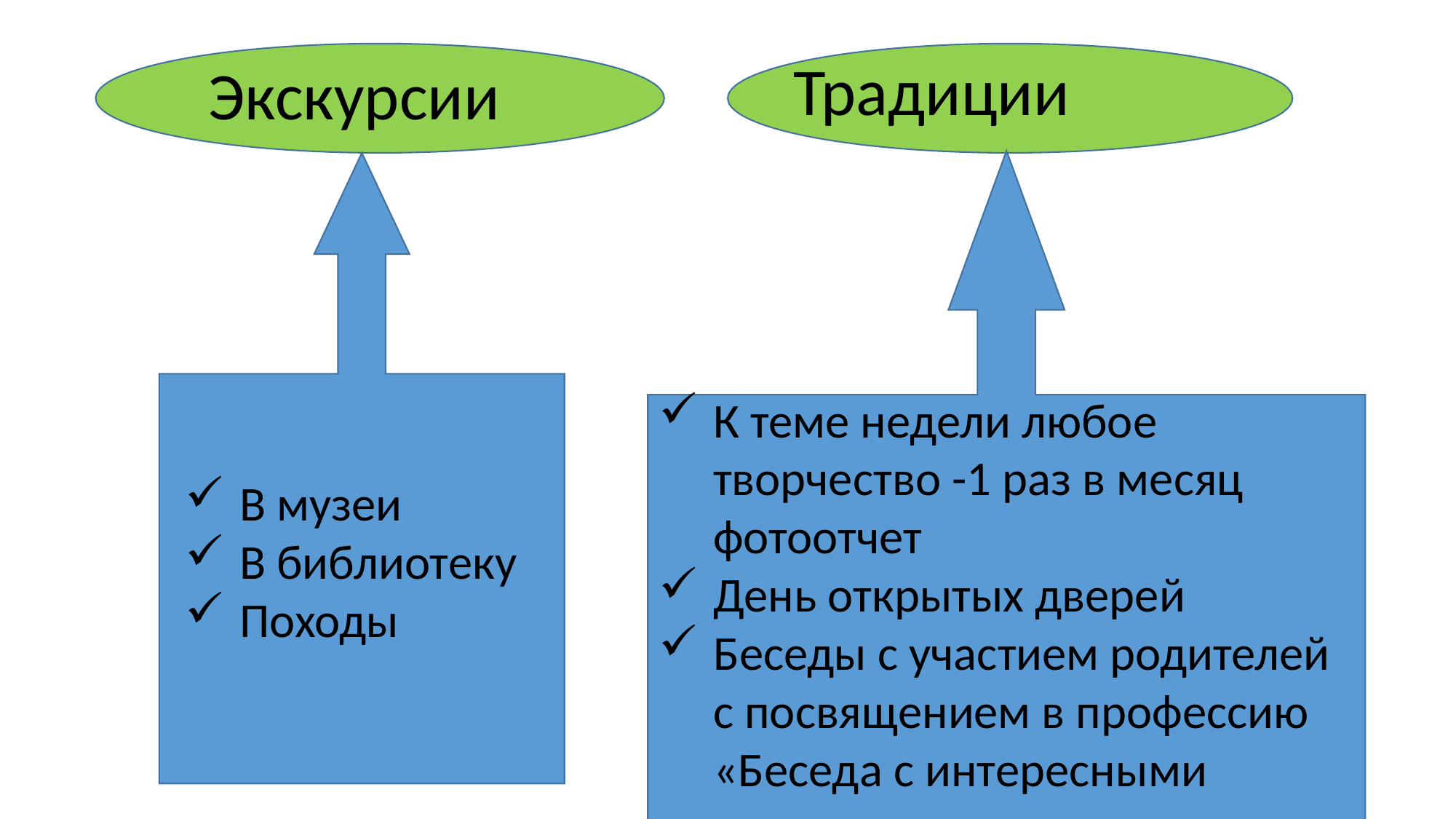

# Экскурсии

 Традиции

К теме недели любое творчество -1 раз в месяц фотоотчет
День открытых дверей
Беседы с участием родителей с посвящением в профессию «Беседа с интересными людьми»

В музеи
В библиотеку
Походы